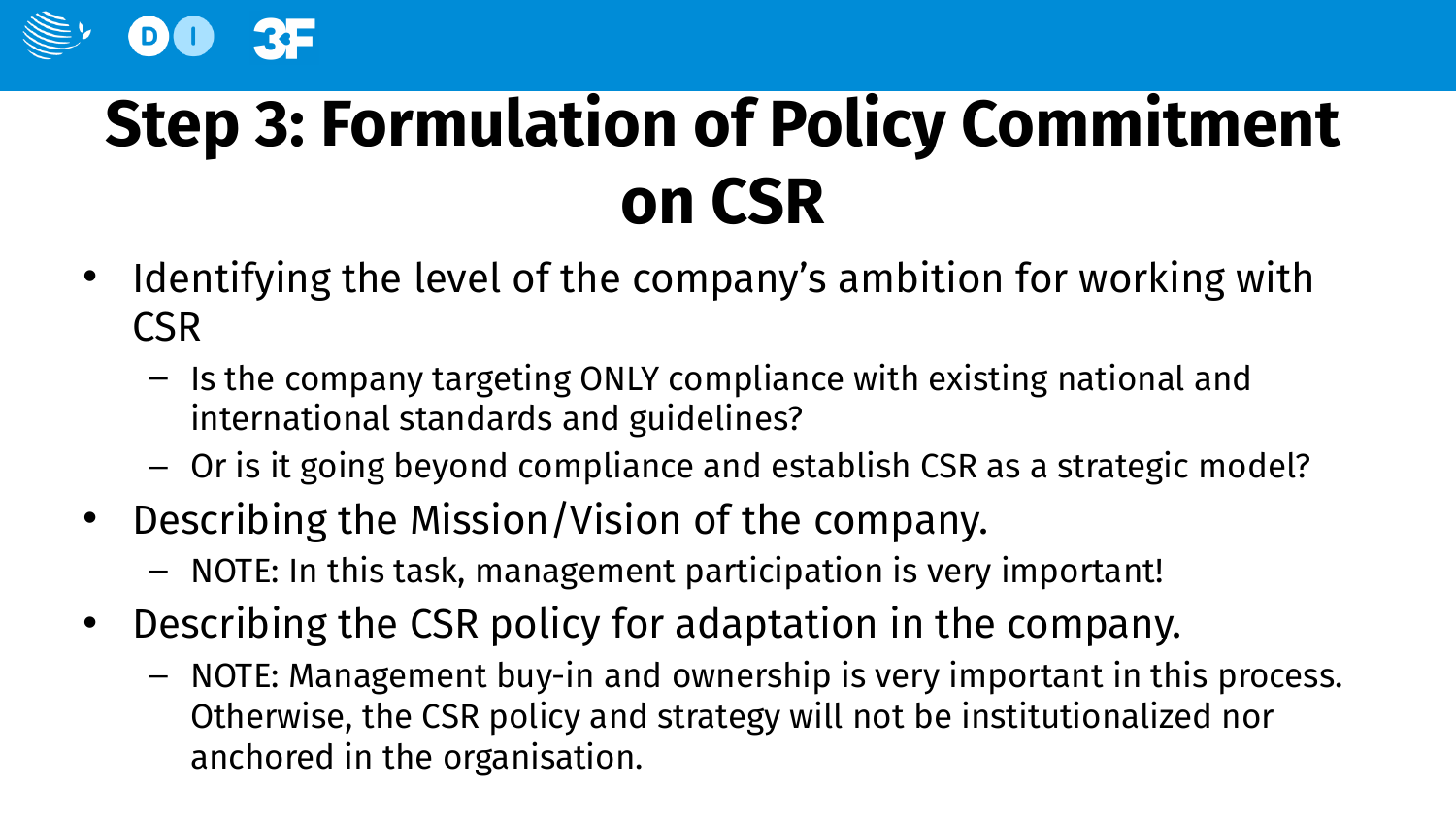

# Step 3: Formulation of Policy Commitment on CSR
Identifying the level of the company’s ambition for working with CSR
Is the company targeting ONLY compliance with existing national and international standards and guidelines?
Or is it going beyond compliance and establish CSR as a strategic model?
Describing the Mission/Vision of the company.
NOTE: In this task, management participation is very important!
Describing the CSR policy for adaptation in the company.
NOTE: Management buy-in and ownership is very important in this process. Otherwise, the CSR policy and strategy will not be institutionalized nor anchored in the organisation.